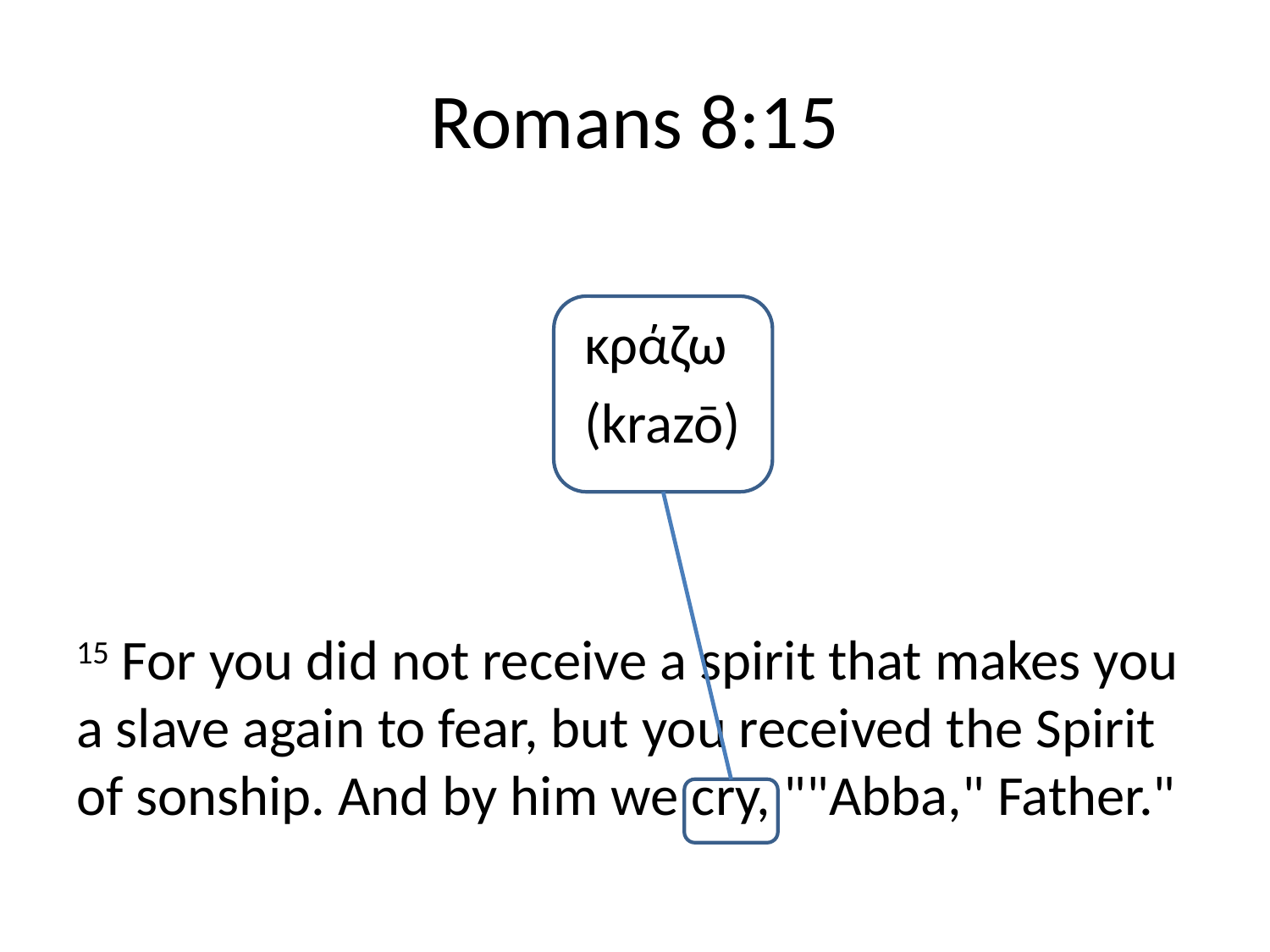

# Romans 8:15

				κράζω
				(krazō)

15 For you did not receive a spirit that makes you a slave again to fear, but you received the Spirit of sonship. And by him we cry, ""Abba," Father."